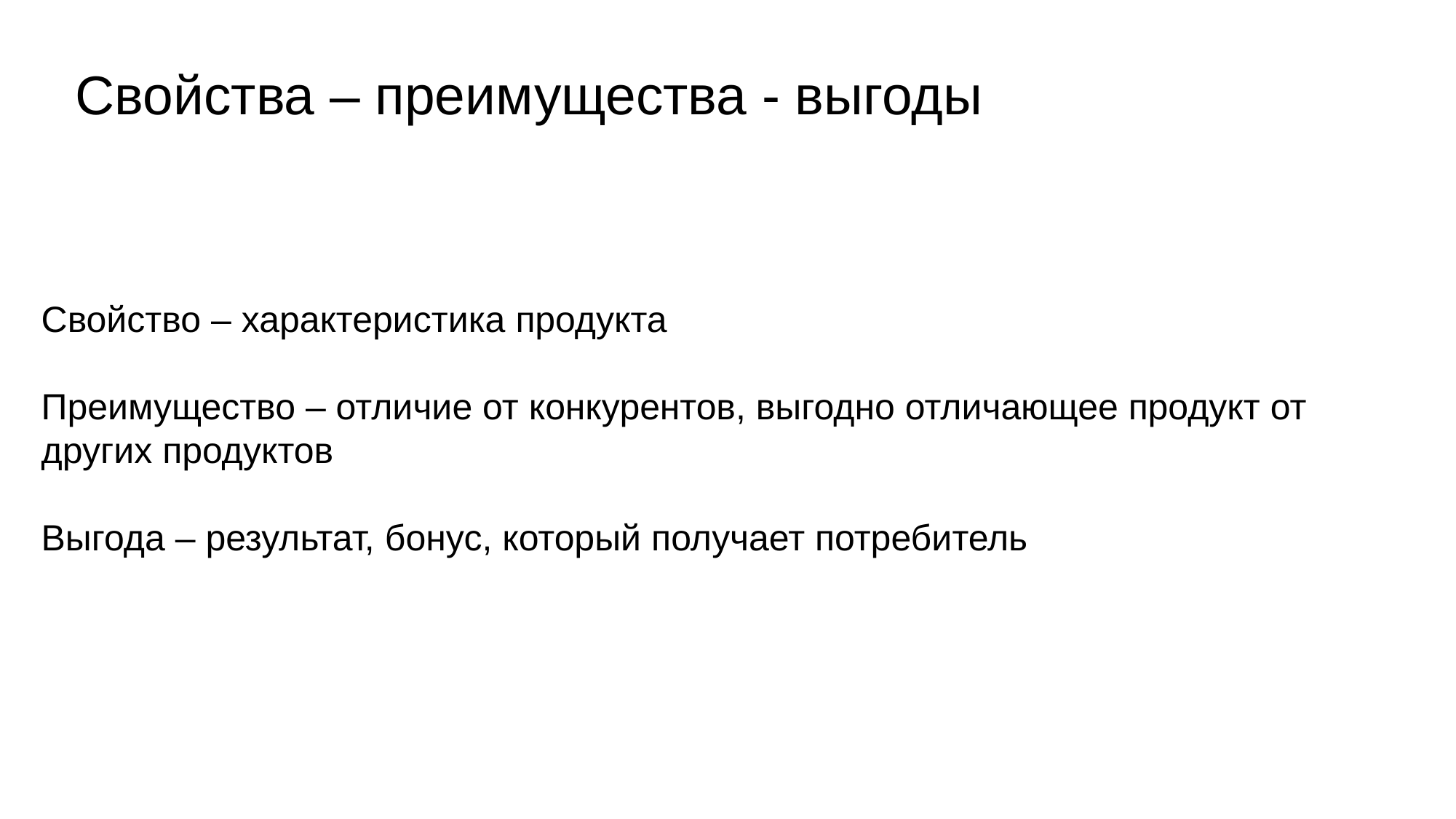

# Свойства – преимущества - выгоды

Свойство – характеристика продукта

Преимущество – отличие от конкурентов, выгодно отличающее продукт от других продуктов

Выгода – результат, бонус, который получает потребитель